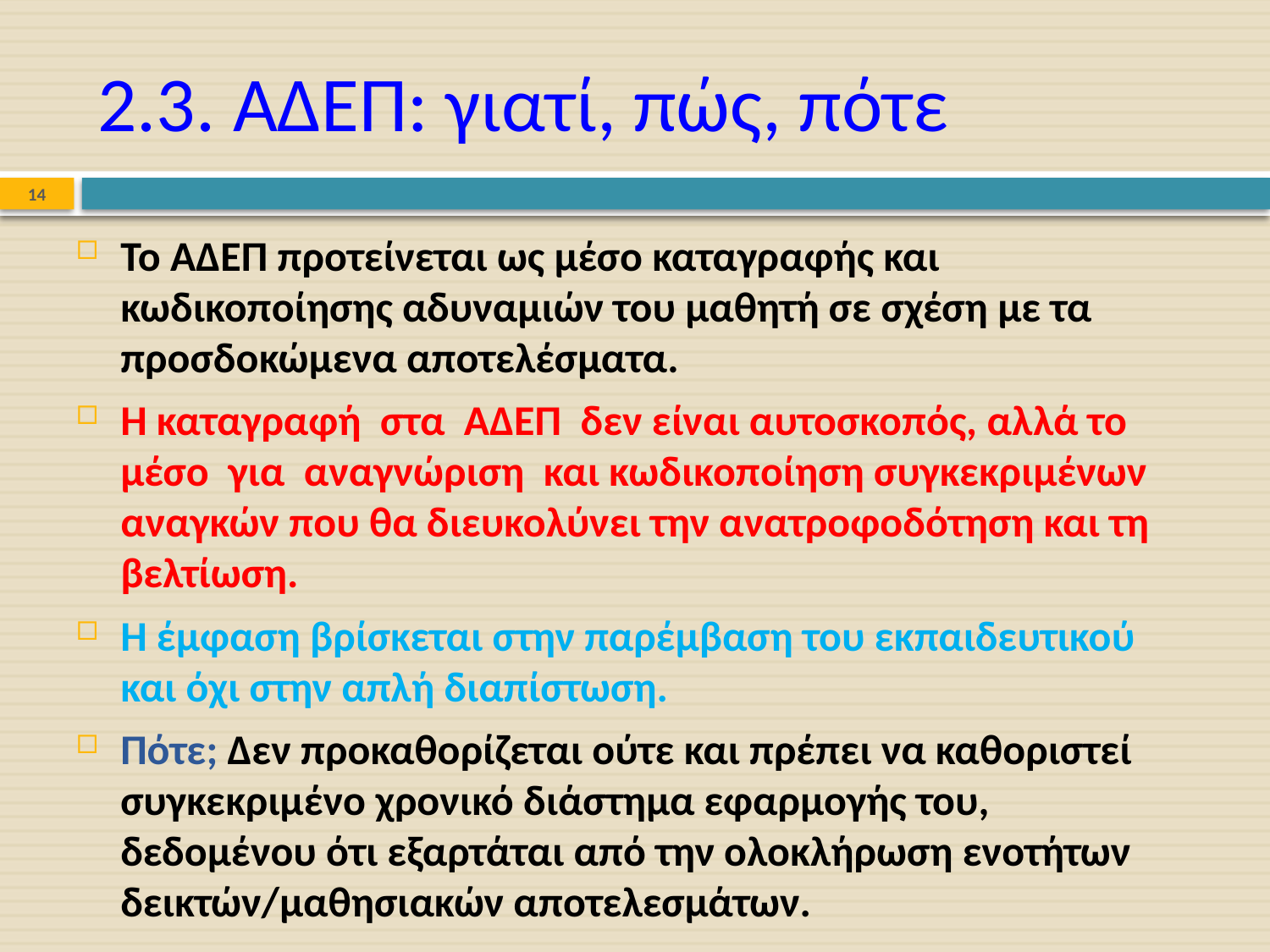

# 2.3. ΑΔΕΠ: γιατί, πώς, πότε
14
Το ΑΔΕΠ προτείνεται ως μέσο καταγραφής και κωδικοποίησης αδυναμιών του μαθητή σε σχέση με τα προσδοκώμενα αποτελέσματα.
Η καταγραφή  στα  ΑΔΕΠ  δεν είναι αυτοσκοπός, αλλά το  μέσο  για  αναγνώριση  και κωδικοποίηση συγκεκριμένων  αναγκών που θα διευκολύνει την ανατροφοδότηση και τη βελτίωση.
Η έμφαση βρίσκεται στην παρέμβαση του εκπαιδευτικού και όχι στην απλή διαπίστωση.
Πότε; Δεν προκαθορίζεται ούτε και πρέπει να καθοριστεί συγκεκριμένο χρονικό διάστημα εφαρμογής του, δεδομένου ότι εξαρτάται από την ολοκλήρωση ενοτήτων δεικτών/μαθησιακών αποτελεσμάτων.